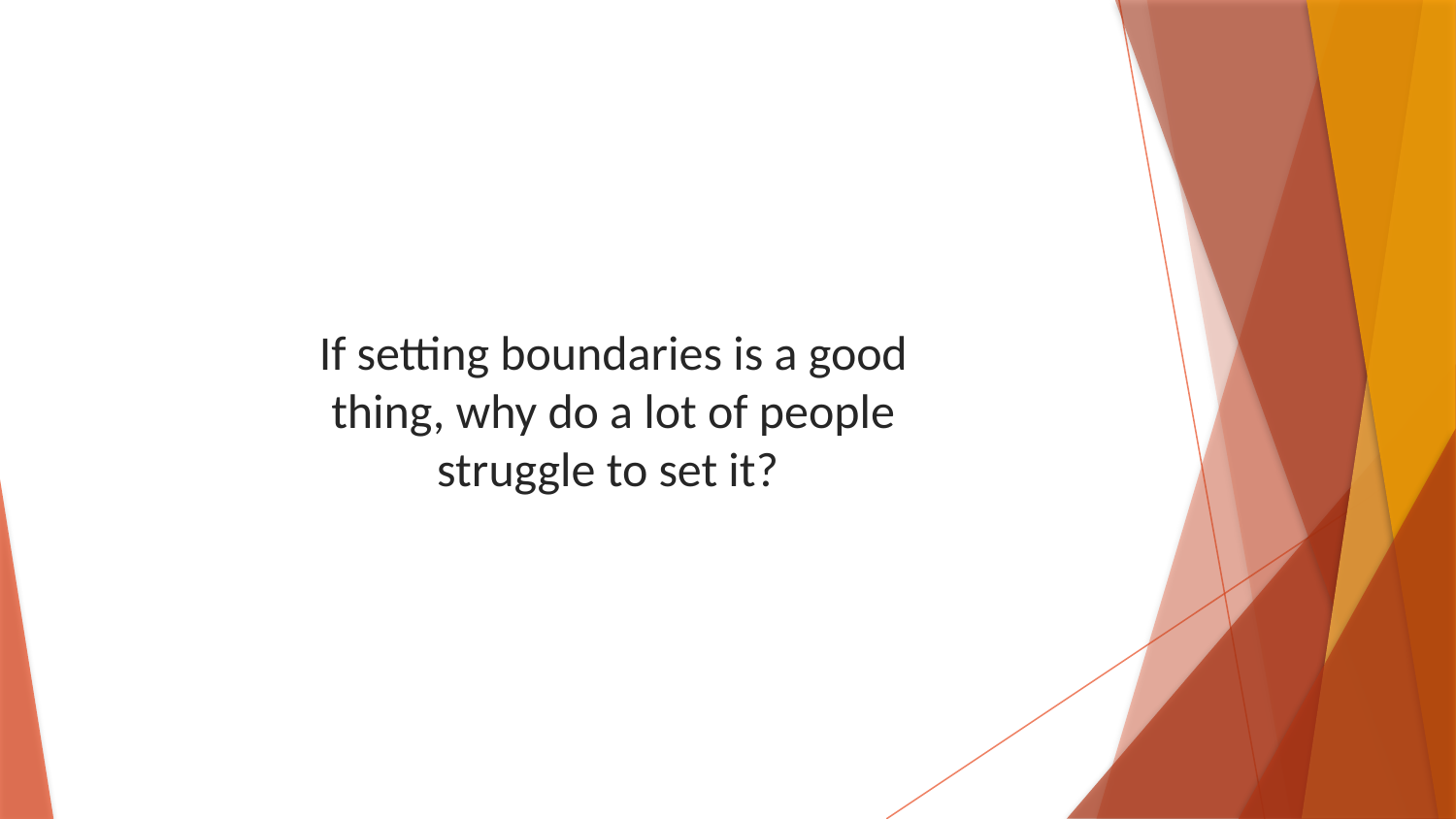

If setting boundaries is a good thing, why do a lot of people struggle to set it?